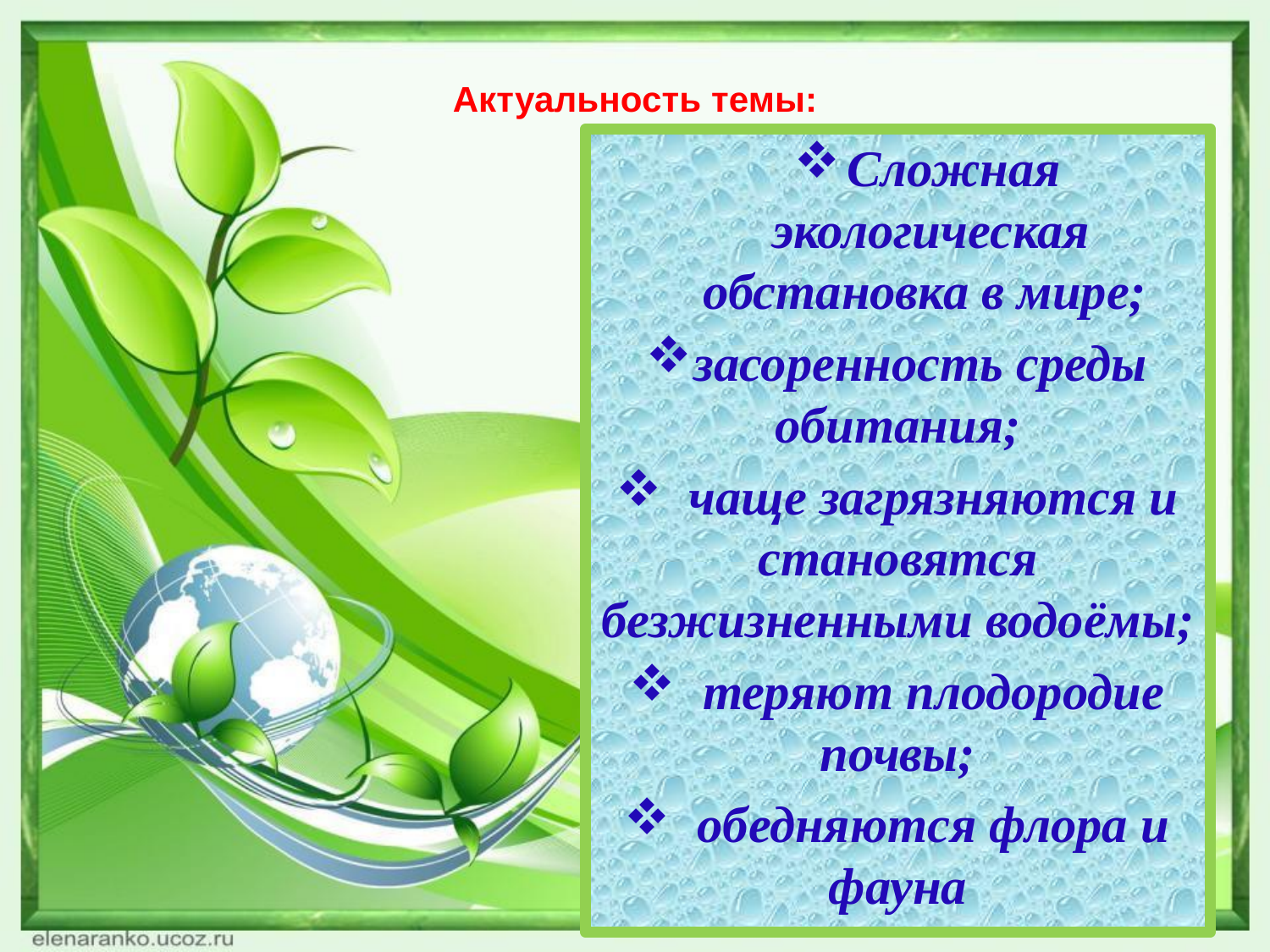

# Актуальность темы:
Сложная экологическая обстановка в мире;
засоренность среды обитания;
  чаще загрязняются и становятся безжизненными водоёмы;
  теряют плодородие почвы;
  обедняются флора и фауна